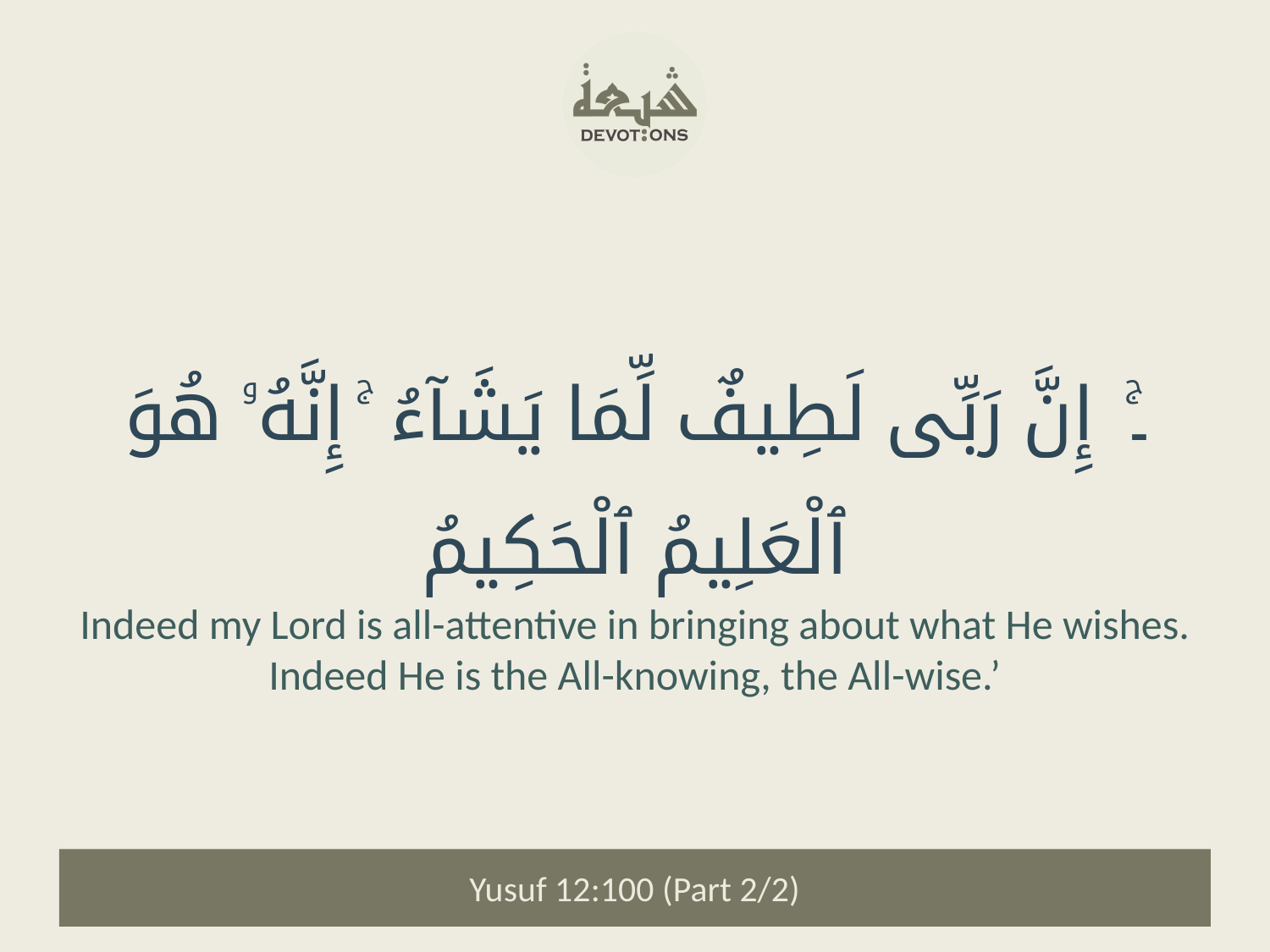

۔ۚ  إِنَّ رَبِّى لَطِيفٌ لِّمَا يَشَآءُ ۚ إِنَّهُۥ هُوَ ٱلْعَلِيمُ ٱلْحَكِيمُ
Indeed my Lord is all-attentive in bringing about what He wishes. Indeed He is the All-knowing, the All-wise.’
Yusuf 12:100 (Part 2/2)